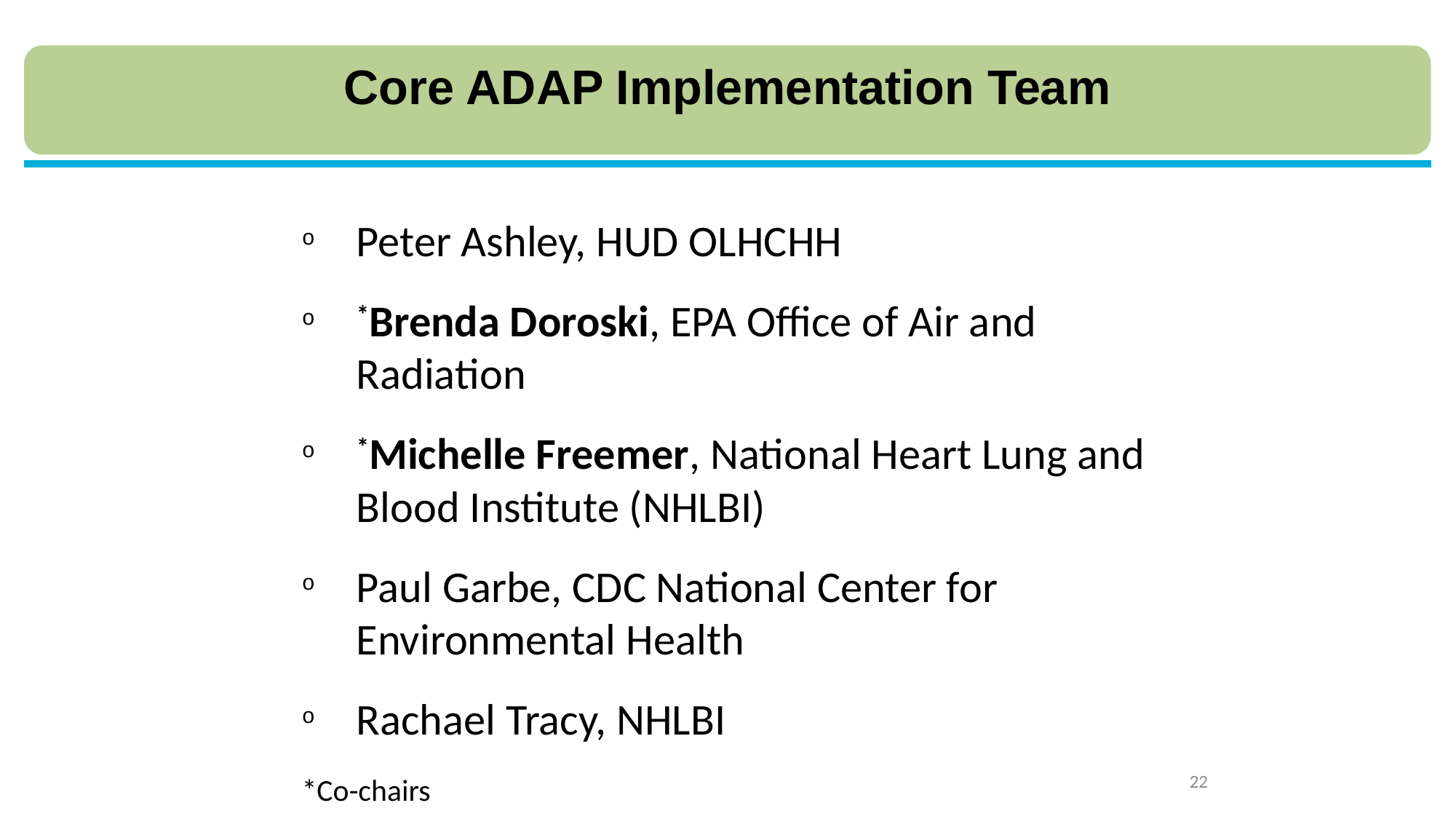

Core ADAP Implementation Team

Peter Ashley, HUD OLHCHH
*Brenda Doroski, EPA Office of Air and Radiation
*Michelle Freemer, National Heart Lung and Blood Institute (NHLBI)
Paul Garbe, CDC National Center for Environmental Health
Rachael Tracy, NHLBI
*Co-chairs
22